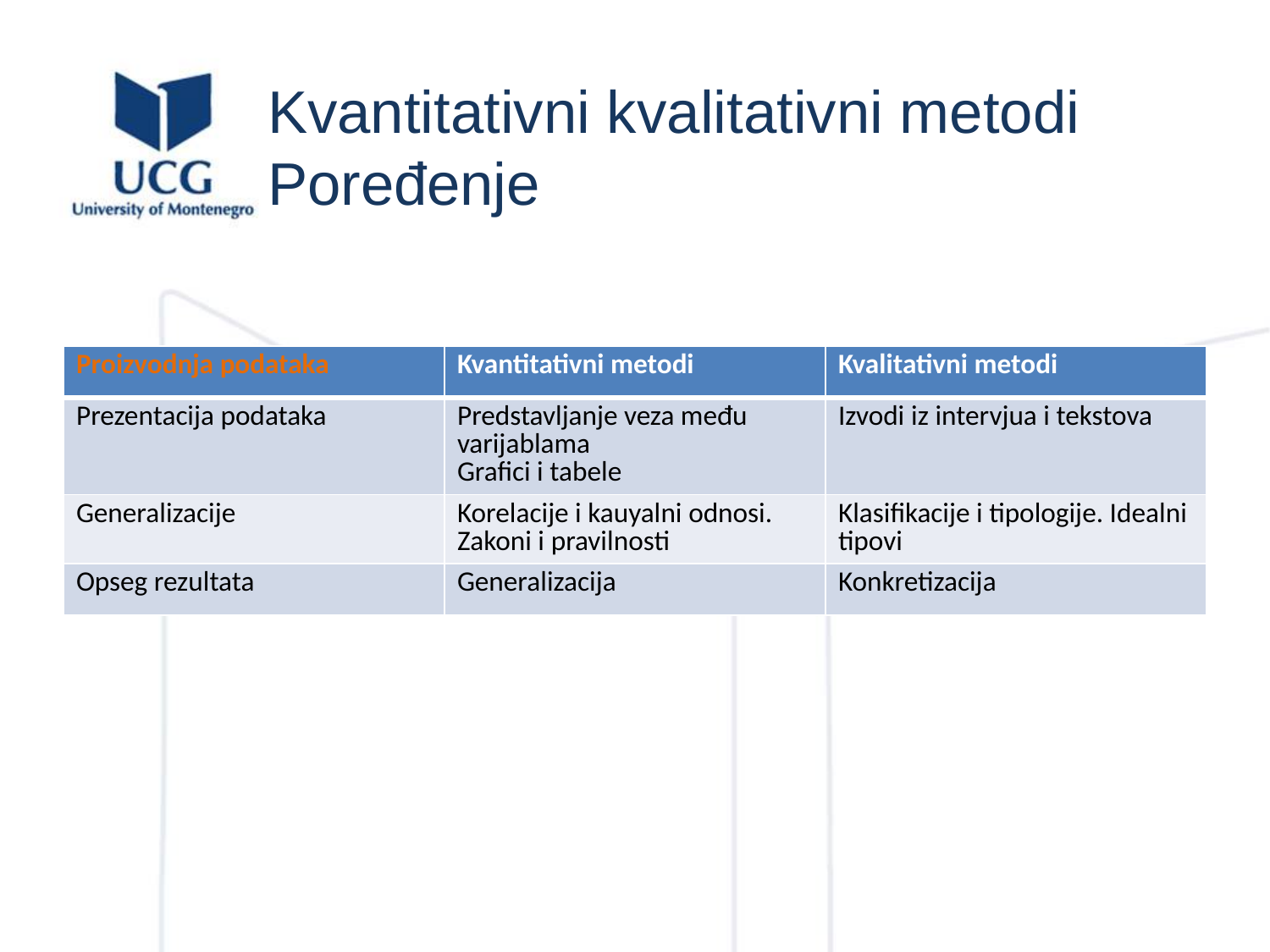

# Kvantitativni kvalitativni metodi Poređenje
| Proizvodnja podataka | Kvantitativni metodi | Kvalitativni metodi |
| --- | --- | --- |
| Prezentacija podataka | Predstavljanje veza među varijablama Grafici i tabele | Izvodi iz intervjua i tekstova |
| Generalizacije | Korelacije i kauyalni odnosi. Zakoni i pravilnosti | Klasifikacije i tipologije. Idealni tipovi |
| Opseg rezultata | Generalizacija | Konkretizacija |